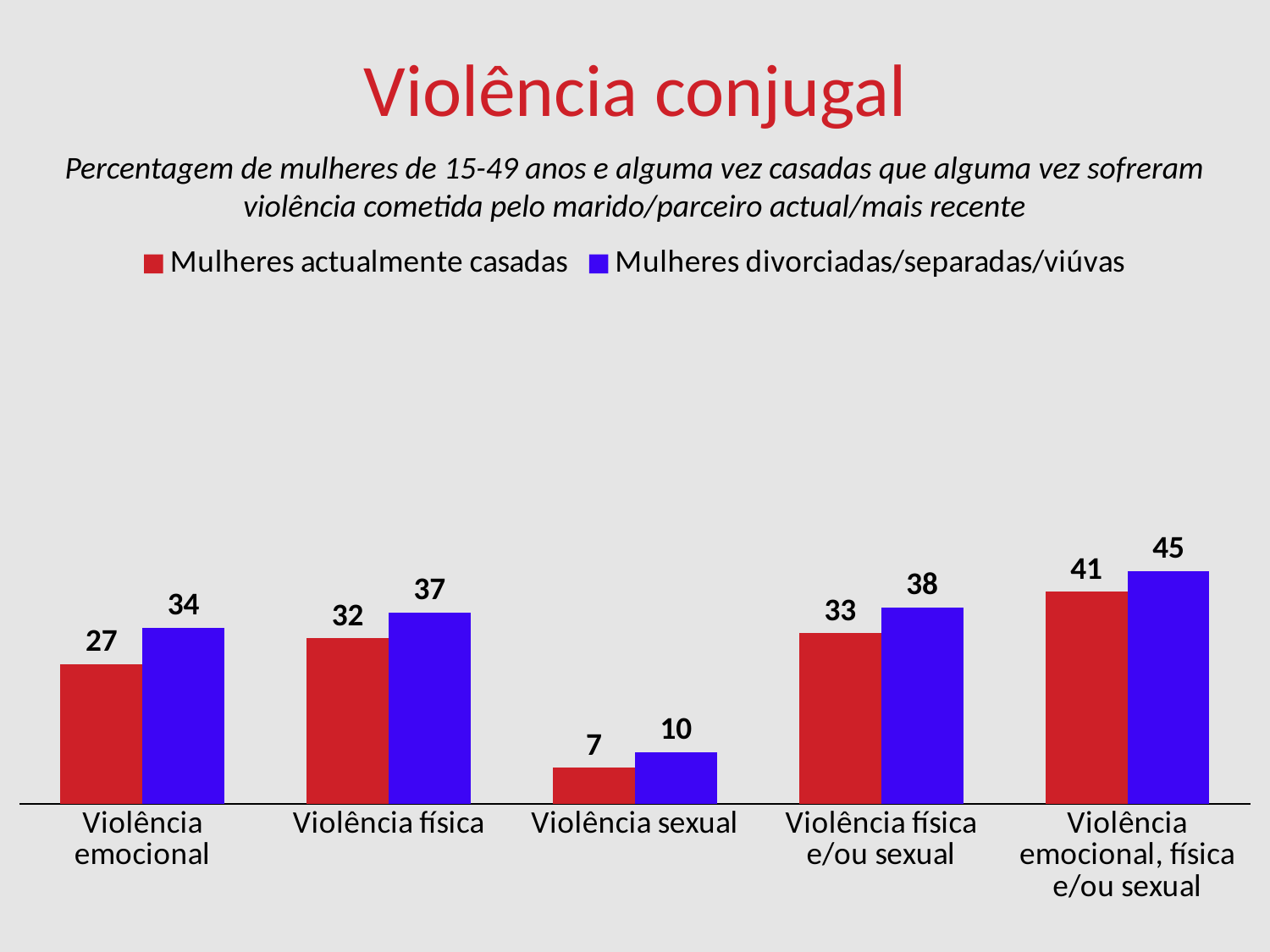

Violência conjugal
Percentagem de mulheres de 15-49 anos e alguma vez casadas que alguma vez sofreram violência cometida pelo marido/parceiro actual/mais recente

### Chart

| Category | Mulheres actualmente casadas | Mulheres divorciadas/separadas/viúvas |
|---|---|---|
| Violência emocional | 27.0 | 34.0 |
| Violência física | 32.0 | 37.0 |
| Violência sexual | 7.0 | 10.0 |
| Violência física e/ou sexual | 33.0 | 38.0 |
| Violência emocional, física e/ou sexual | 41.0 | 45.0 |